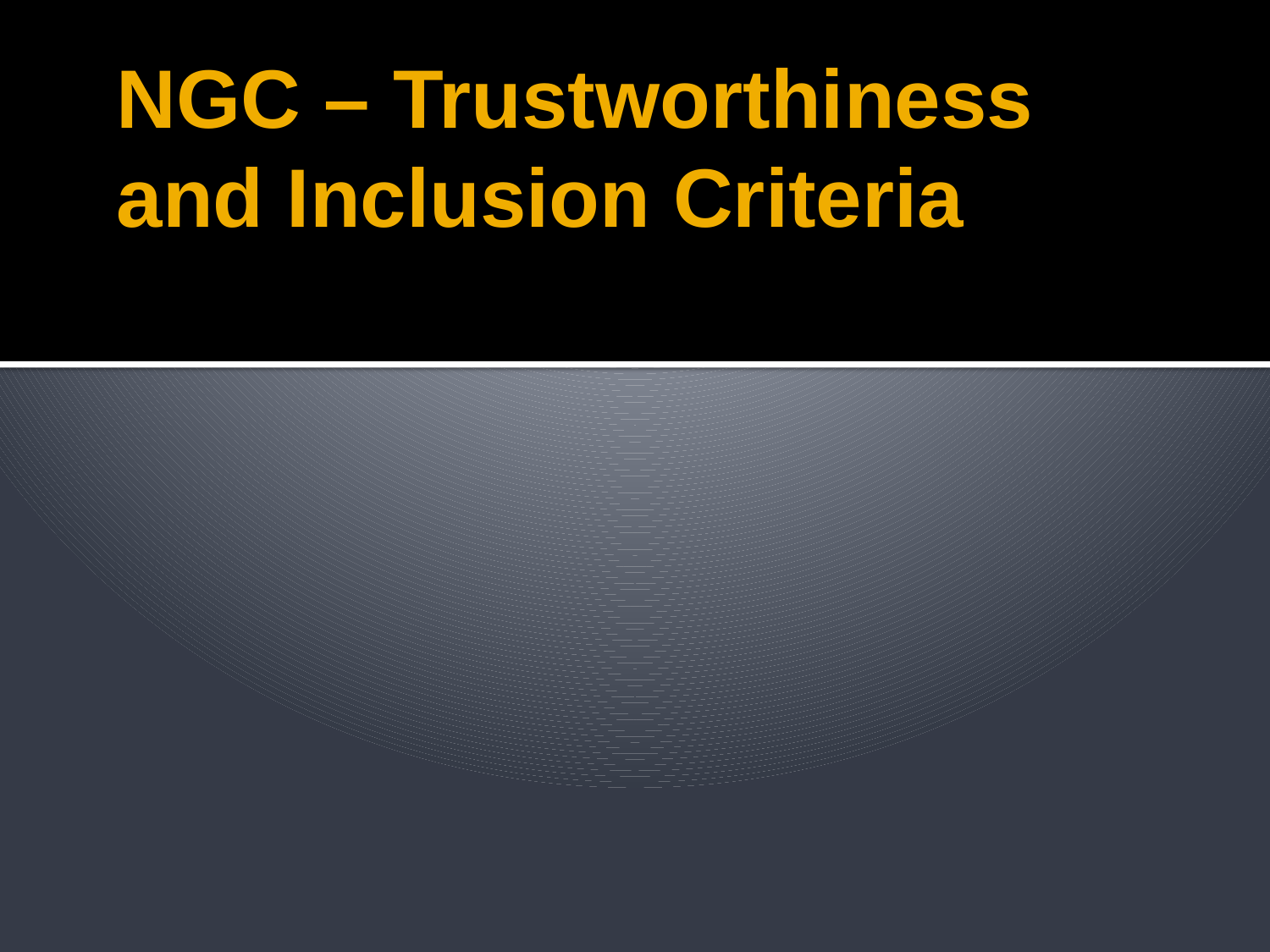

# NGC – Trustworthiness and Inclusion Criteria